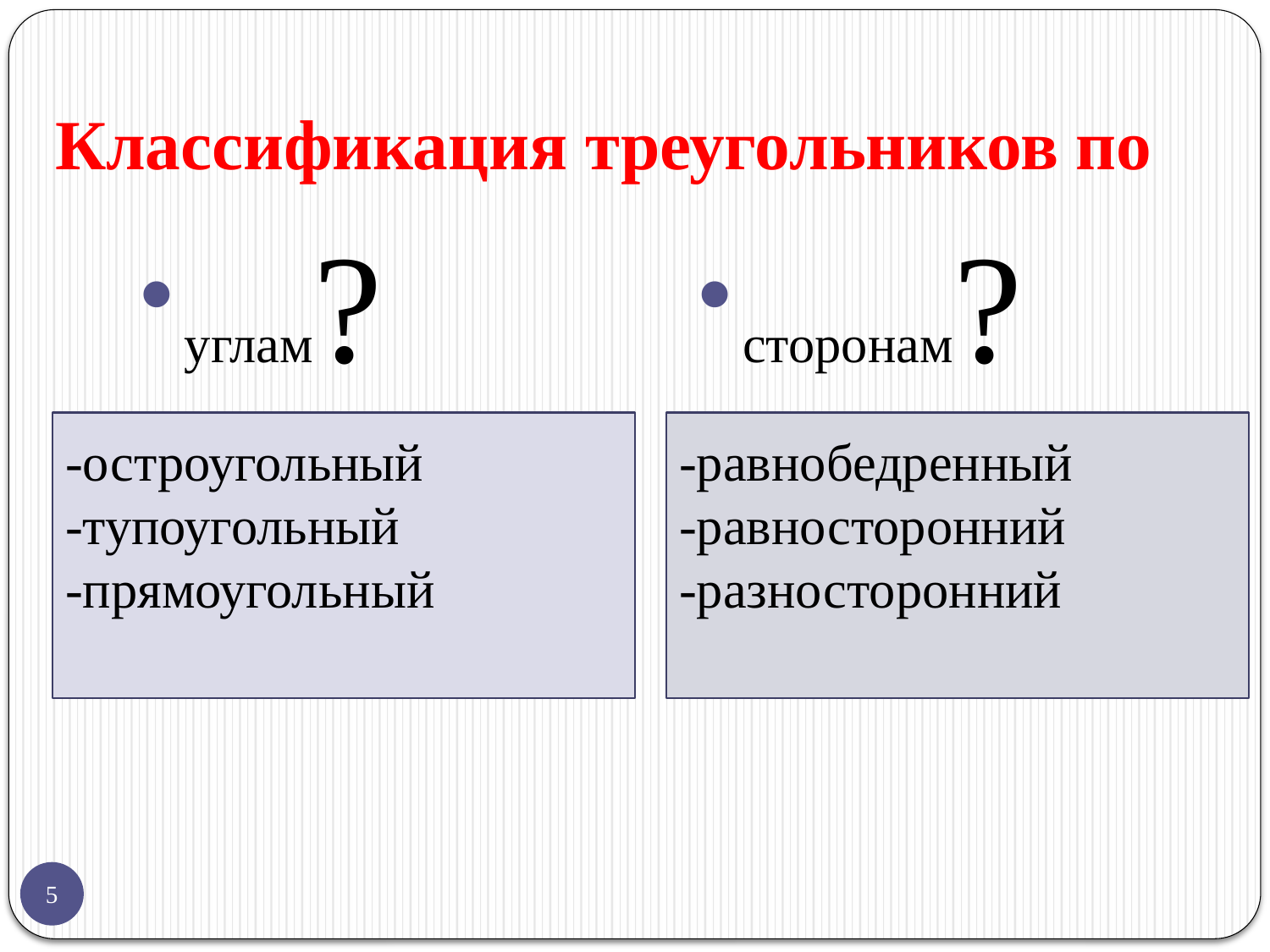

# Классификация треугольников по
углам?
сторонам?
-остроугольный
-тупоугольный
-прямоугольный

-равнобедренный
-равносторонний
-разносторонний

5